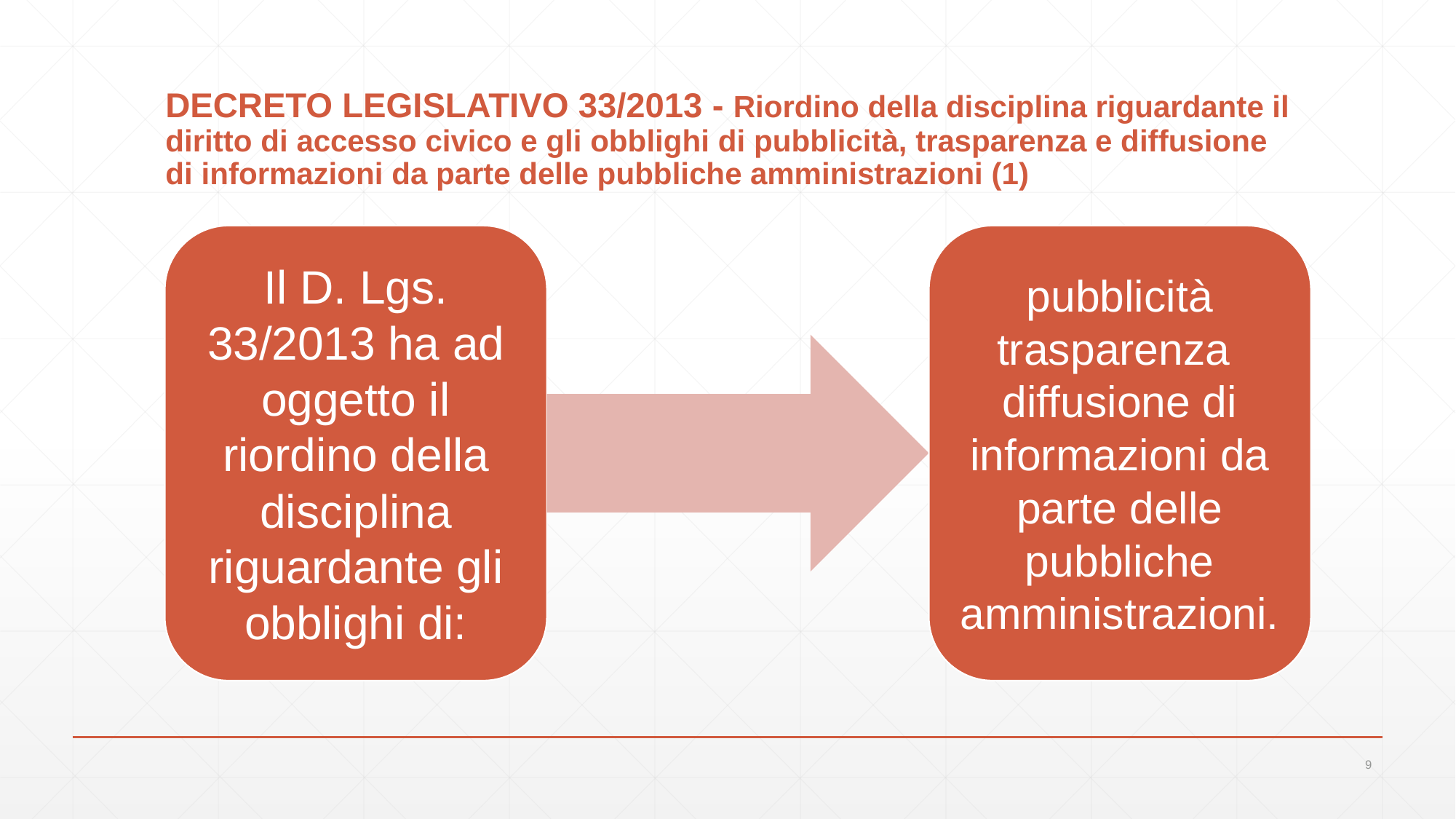

# DECRETO LEGISLATIVO 33/2013 - Riordino della disciplina riguardante il diritto di accesso civico e gli obblighi di pubblicità, trasparenza e diffusione di informazioni da parte delle pubbliche amministrazioni (1)
pubblicità
trasparenza
diffusione di informazioni da parte delle pubbliche amministrazioni.
Il D. Lgs. 33/2013 ha ad oggetto il riordino della disciplina riguardante gli obblighi di:
9